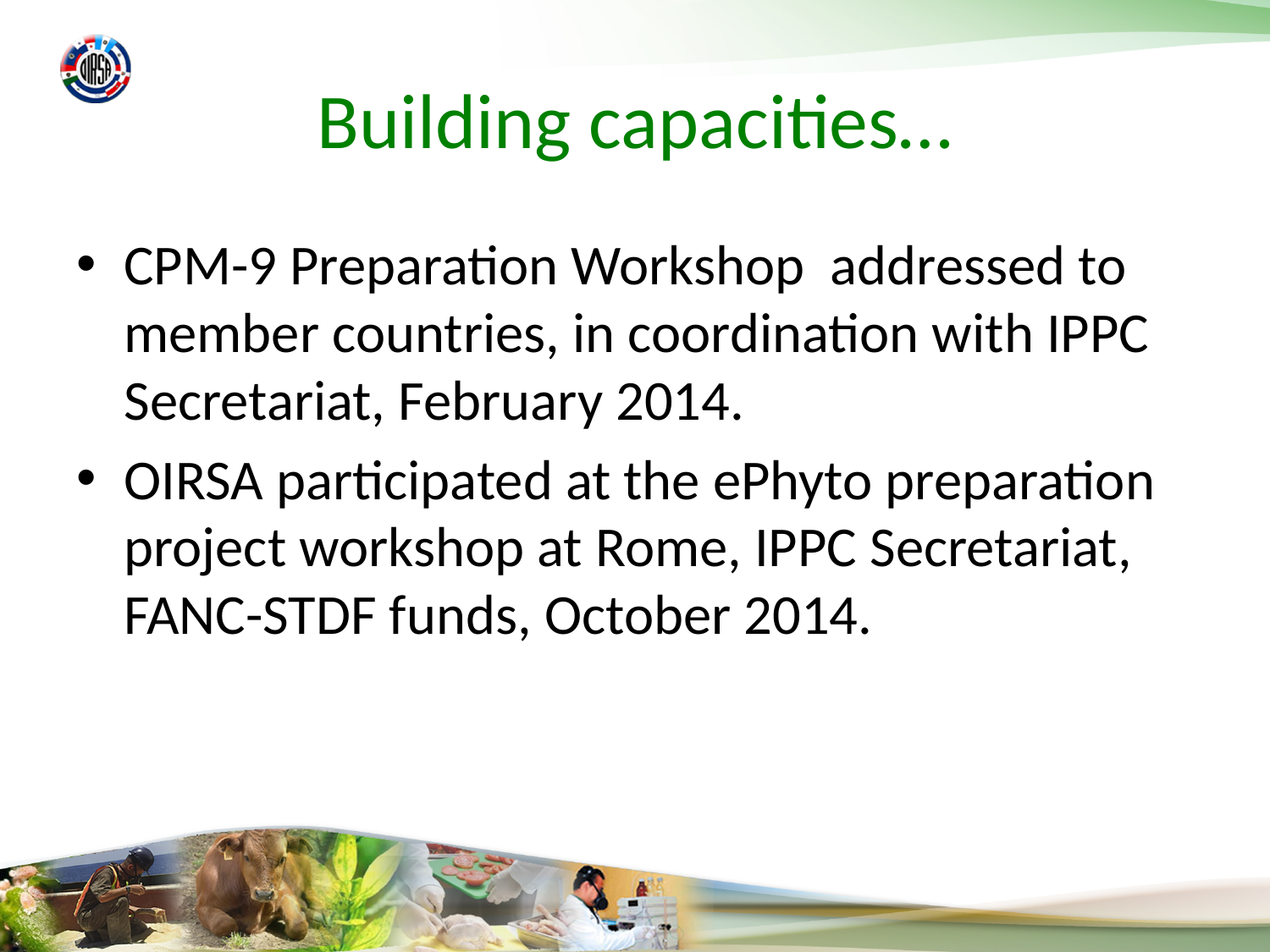

# Building capacities…
CPM-9 Preparation Workshop  addressed to member countries, in coordination with IPPC Secretariat, February 2014.
OIRSA participated at the ePhyto preparation project workshop at Rome, IPPC Secretariat, FANC-STDF funds, October 2014.